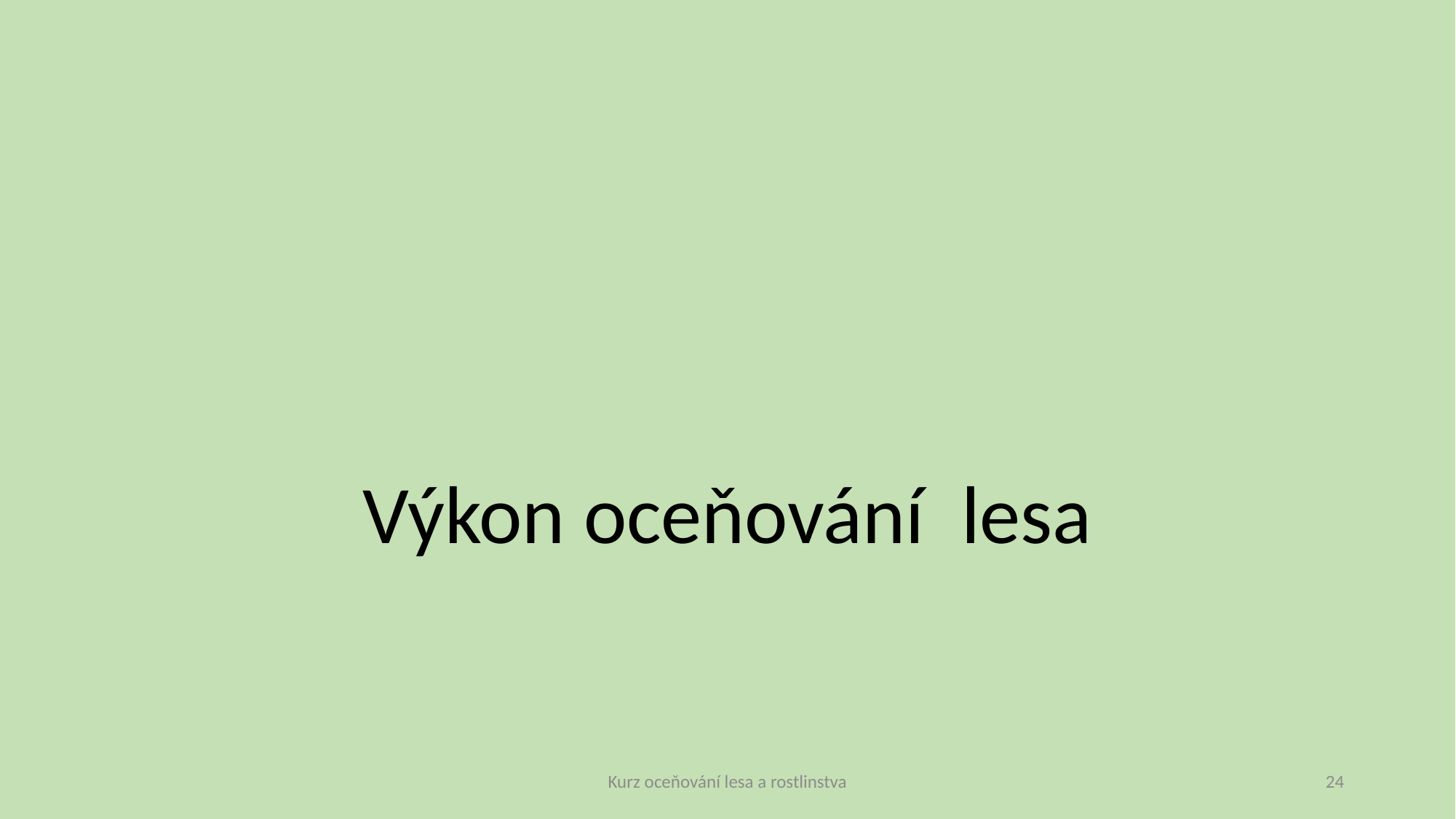

#

Výkon oceňování  lesa
Kurz oceňování lesa a rostlinstva
24